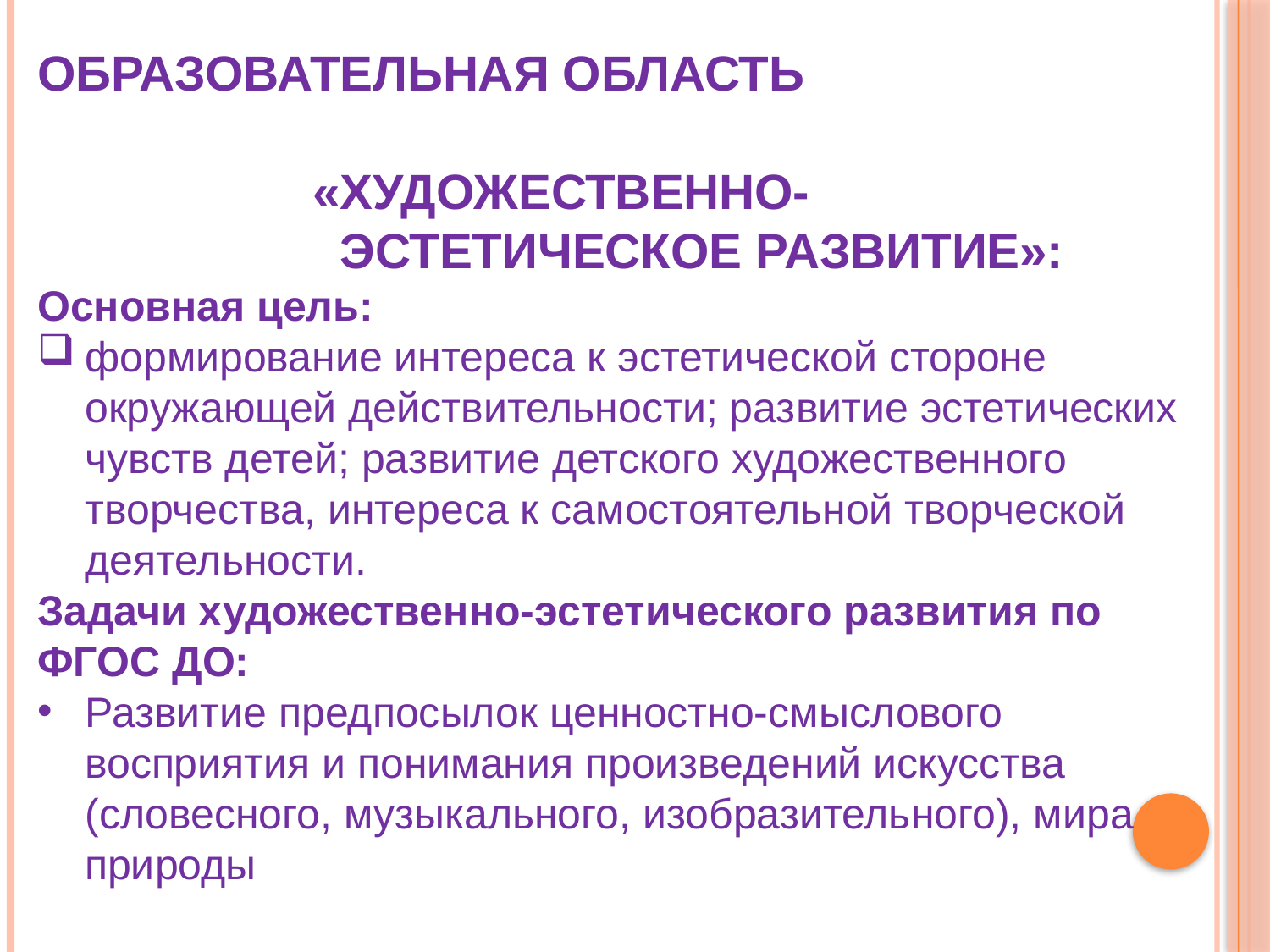

ОБРАЗОВАТЕЛЬНАЯ ОБЛАСТЬ
                    «ХУДОЖЕСТВЕННО-
                      ЭСТЕТИЧЕСКОЕ РАЗВИТИЕ»:
Основная цель:
формирование интереса к эстетической стороне окружающей действительности; развитие эстетических чувств детей; развитие детского художественного творчества, интереса к самостоятельной творческой деятельности.
Задачи художественно-эстетического развития по ФГОС ДО:
Развитие предпосылок ценностно-смыслового восприятия и понимания произведений искусства (словесного, музыкального, изобразительного), мира природы